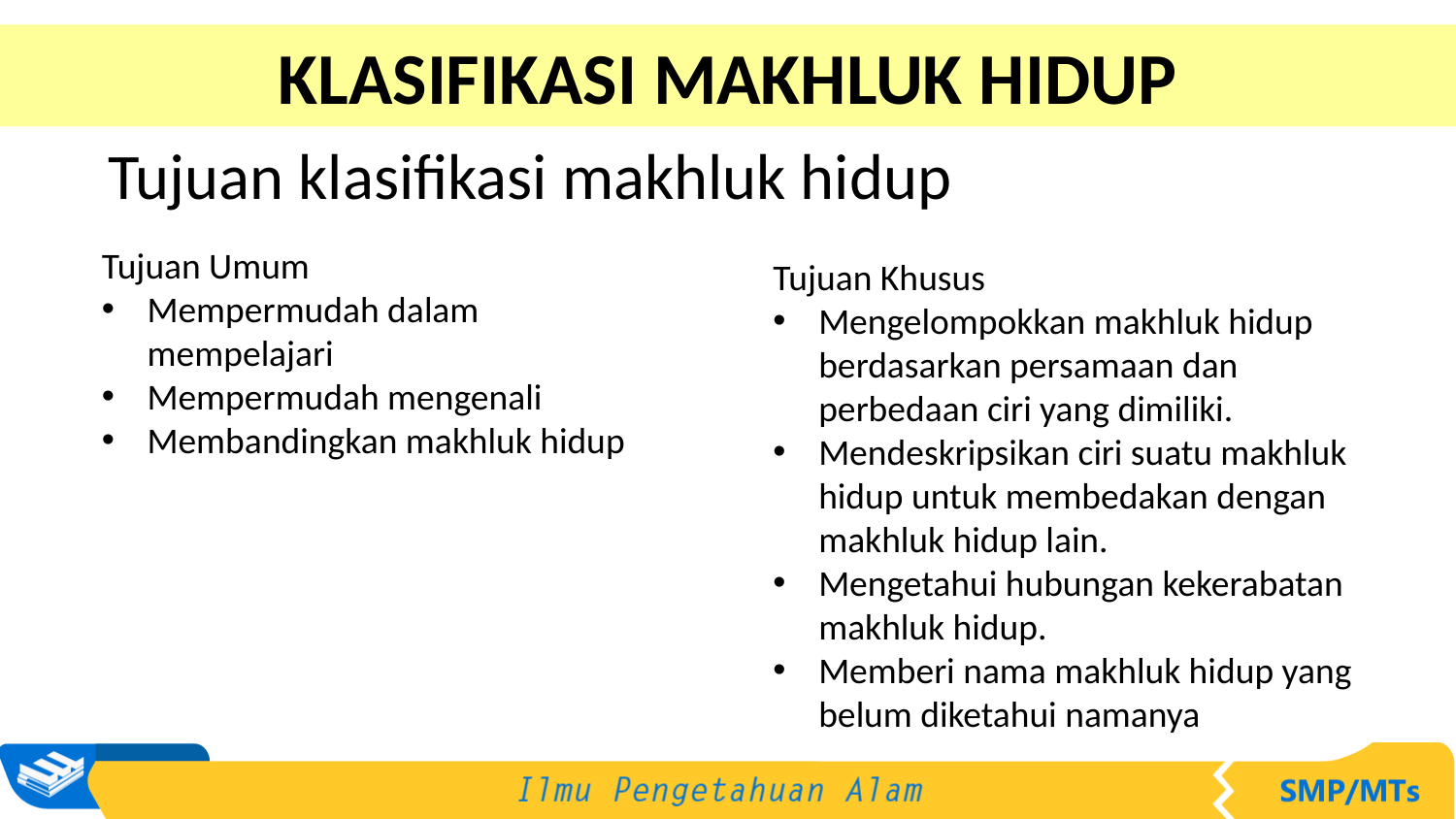

KLASIFIKASI MAKHLUK HIDUP
Tujuan klasifikasi makhluk hidup
Tujuan Khusus
Mengelompokkan makhluk hidup berdasarkan persamaan dan perbedaan ciri yang dimiliki.
Mendeskripsikan ciri suatu makhluk hidup untuk membedakan dengan makhluk hidup lain.
Mengetahui hubungan kekerabatan makhluk hidup.
Memberi nama makhluk hidup yang belum diketahui namanya
Tujuan Umum
Mempermudah dalam mempelajari
Mempermudah mengenali
Membandingkan makhluk hidup